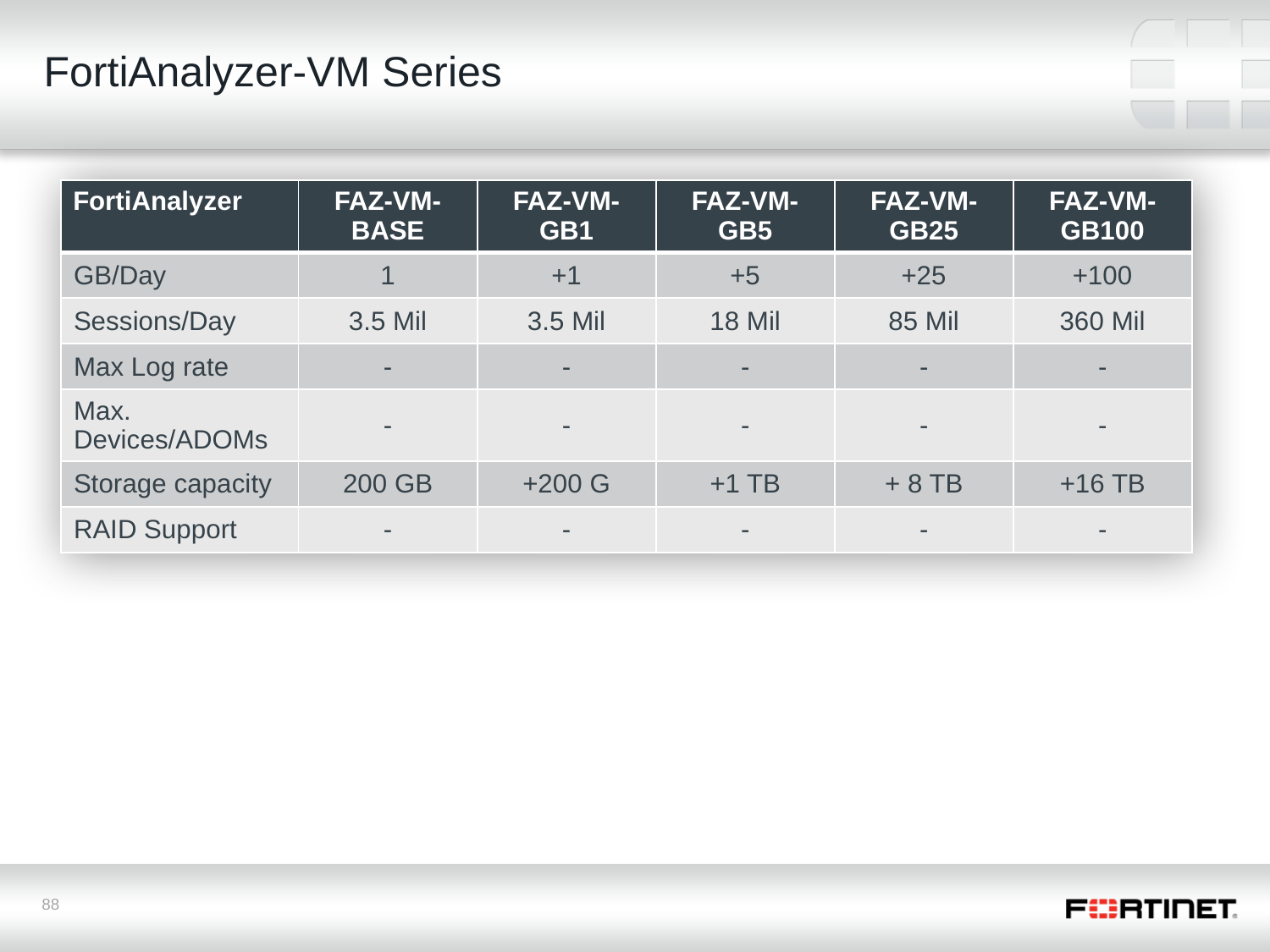

# FortiAnalyzer-VM Series
| FortiAnalyzer | FAZ-VM-BASE | FAZ-VM-GB1 | FAZ-VM-GB5 | FAZ-VM-GB25 | FAZ-VM-GB100 |
| --- | --- | --- | --- | --- | --- |
| GB/Day | 1 | +1 | +5 | +25 | +100 |
| Sessions/Day | 3.5 Mil | 3.5 Mil | 18 Mil | 85 Mil | 360 Mil |
| Max Log rate | - | - | - | - | - |
| Max. Devices/ADOMs | - | - | - | - | - |
| Storage capacity | 200 GB | +200 G | +1 TB | + 8 TB | +16 TB |
| RAID Support | - | - | - | - | - |